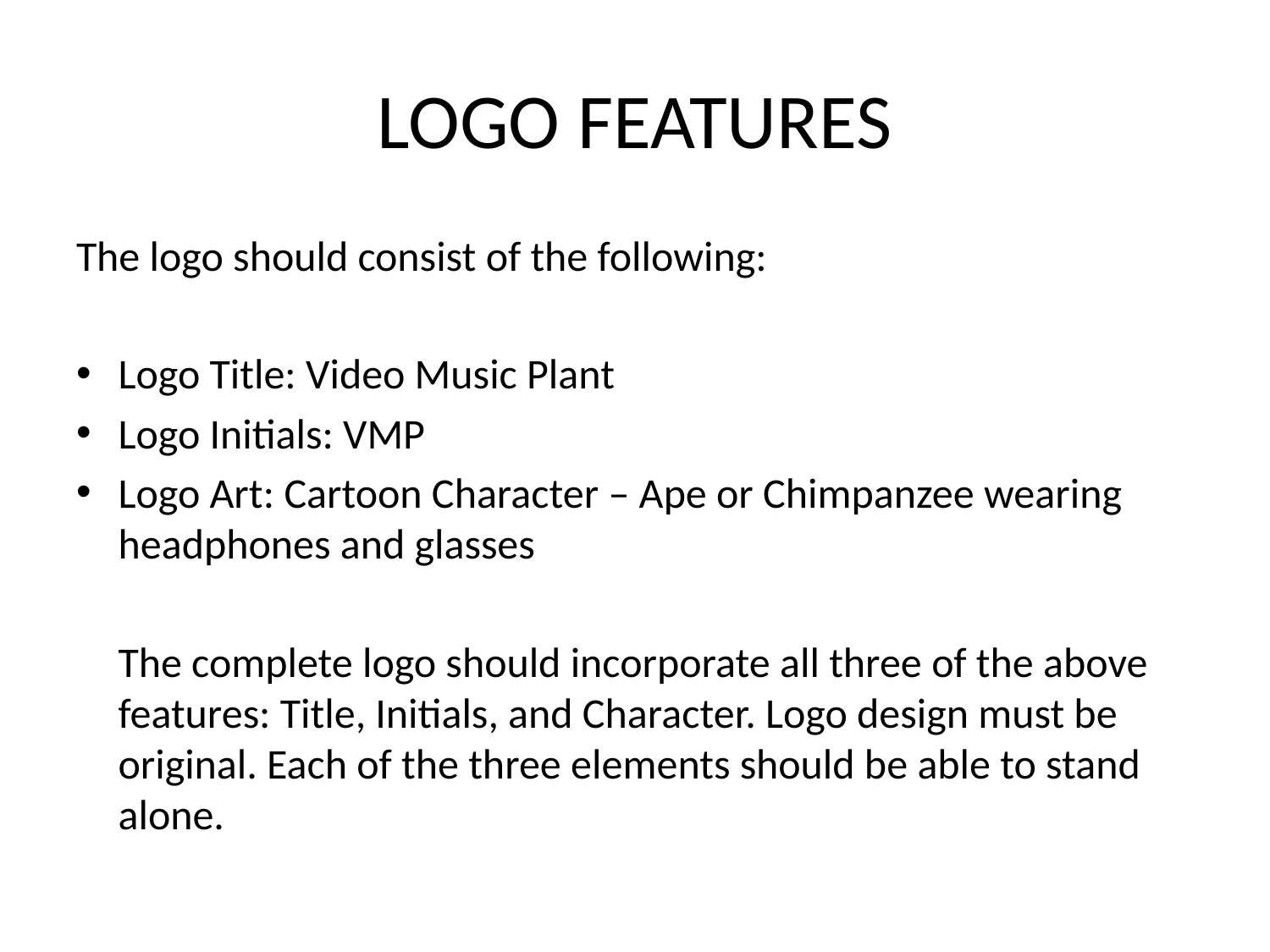

# LOGO FEATURES
The logo should consist of the following:

Logo Title: Video Music Plant
Logo Initials: VMP
Logo Art: Cartoon Character – Ape or Chimpanzee wearing headphones and glasses

	The complete logo should incorporate all three of the above features: Title, Initials, and Character. Logo design must be original. Each of the three elements should be able to stand alone.